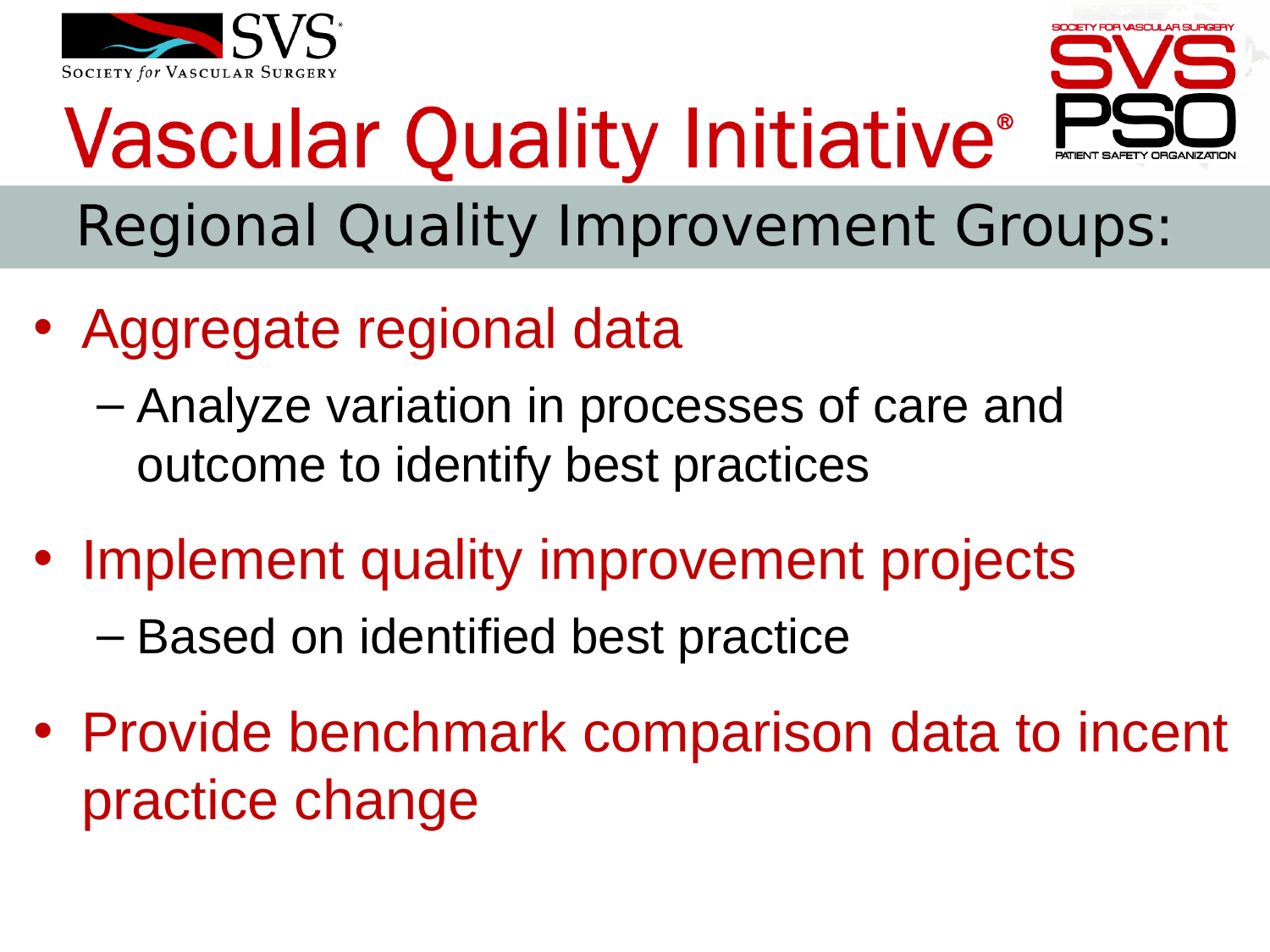

Regional Quality Improvement Groups:
Aggregate regional data
Analyze variation in processes of care and outcome to identify best practices
Implement quality improvement projects
Based on identified best practice
Provide benchmark comparison data to incent practice change